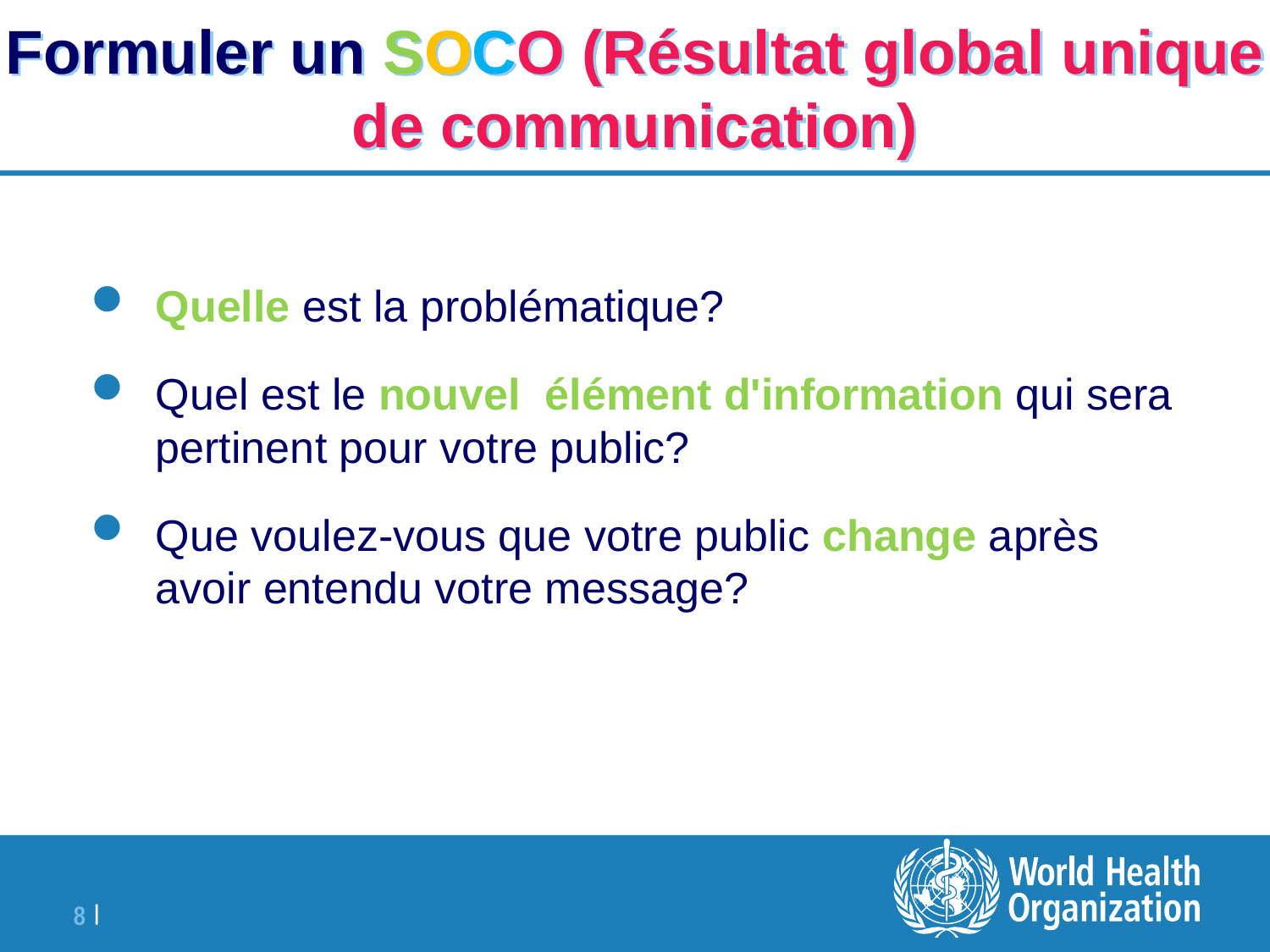

# Formuler un SOCO (Résultat global unique de communication)

Quelle est la problématique?
Quel est le nouvel  élément d'information qui sera pertinent pour votre public?
Que voulez-vous que votre public change après avoir entendu votre message?